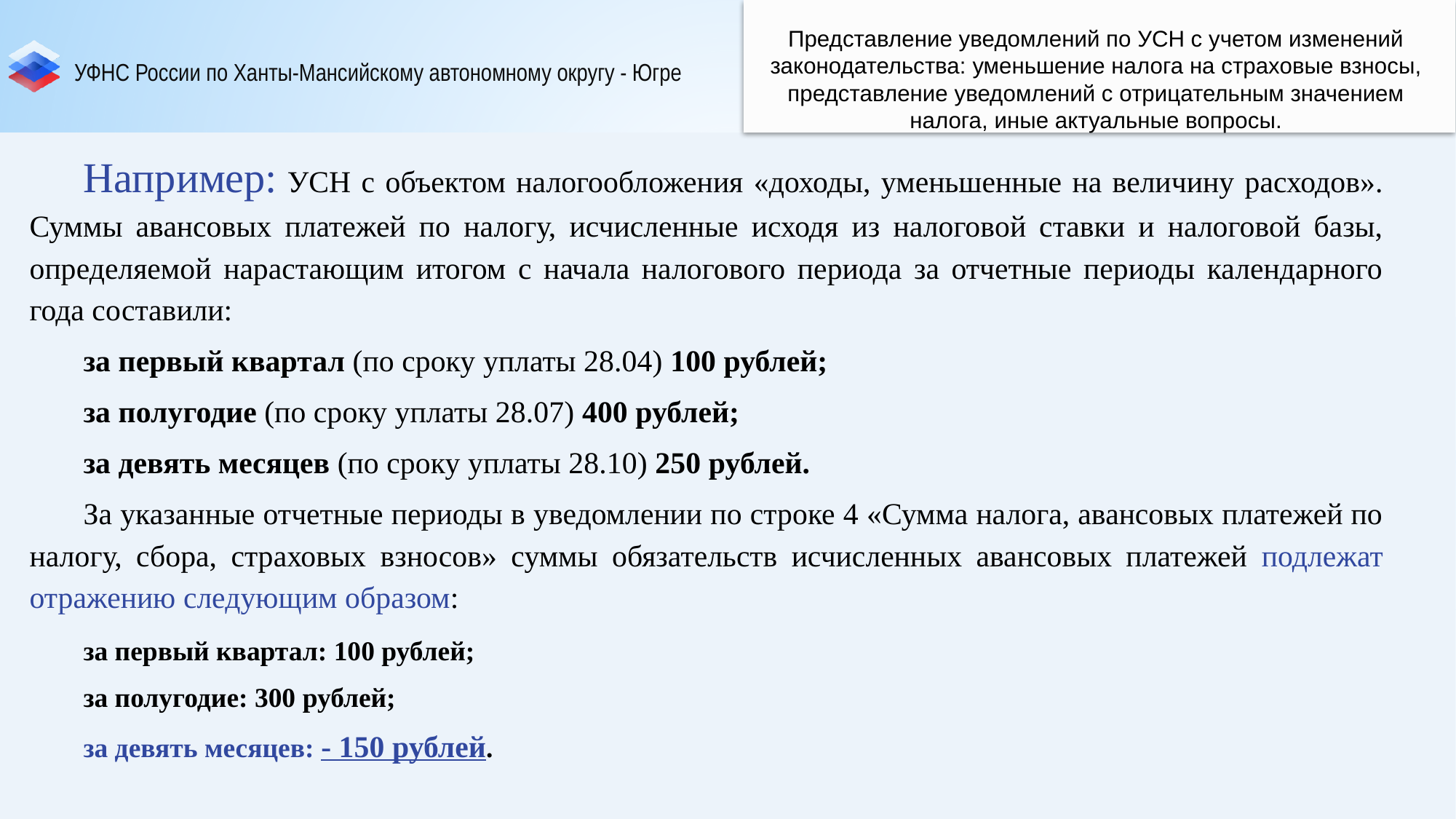

Представление уведомлений по УСН с учетом изменений законодательства: уменьшение налога на страховые взносы, представление уведомлений с отрицательным значением налога, иные актуальные вопросы.
Например: УСН с объектом налогообложения «доходы, уменьшенные на величину расходов». Суммы авансовых платежей по налогу, исчисленные исходя из налоговой ставки и налоговой базы, определяемой нарастающим итогом с начала налогового периода за отчетные периоды календарного года составили:
за первый квартал (по сроку уплаты 28.04) 100 рублей;
за полугодие (по сроку уплаты 28.07) 400 рублей;
за девять месяцев (по сроку уплаты 28.10) 250 рублей.
За указанные отчетные периоды в уведомлении по строке 4 «Сумма налога, авансовых платежей по налогу, сбора, страховых взносов» суммы обязательств исчисленных авансовых платежей подлежат отражению следующим образом:
за первый квартал: 100 рублей;
за полугодие: 300 рублей;
за девять месяцев: - 150 рублей.